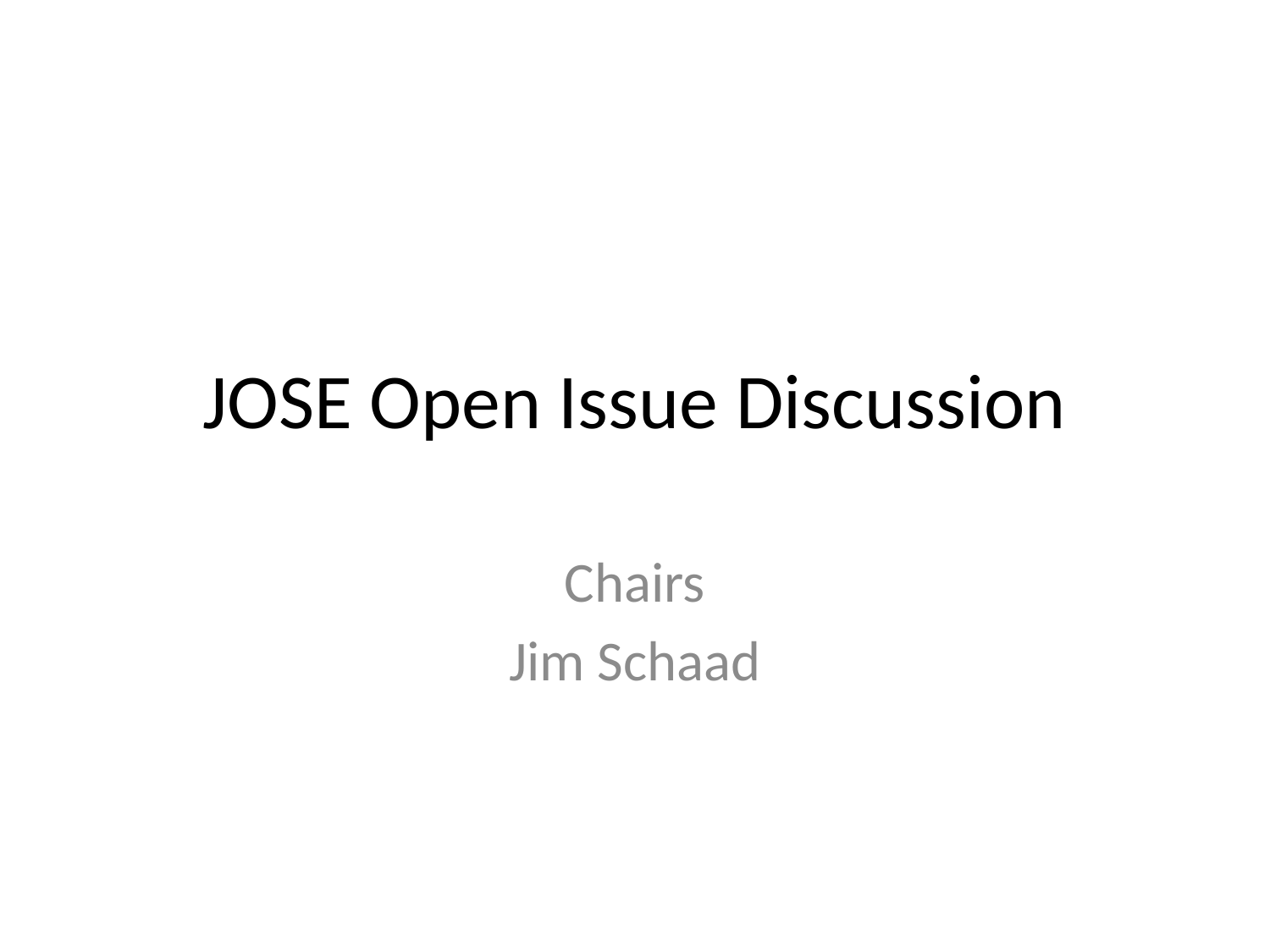

# JOSE Open Issue Discussion
Chairs
Jim Schaad